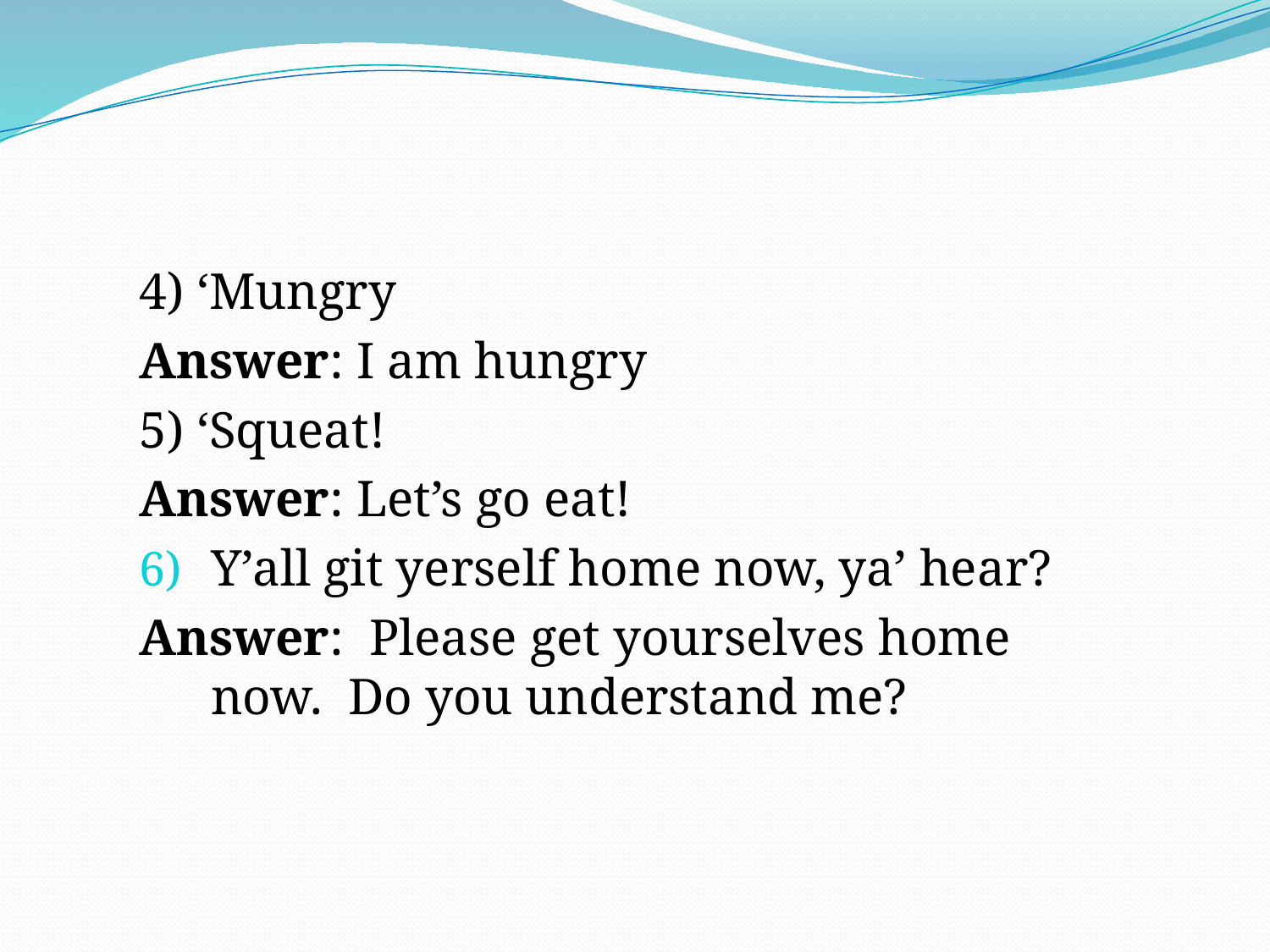

#
4) ‘Mungry
Answer: I am hungry
5) ‘Squeat!
Answer: Let’s go eat!
Y’all git yerself home now, ya’ hear?
Answer:  Please get yourselves home now.  Do you understand me?